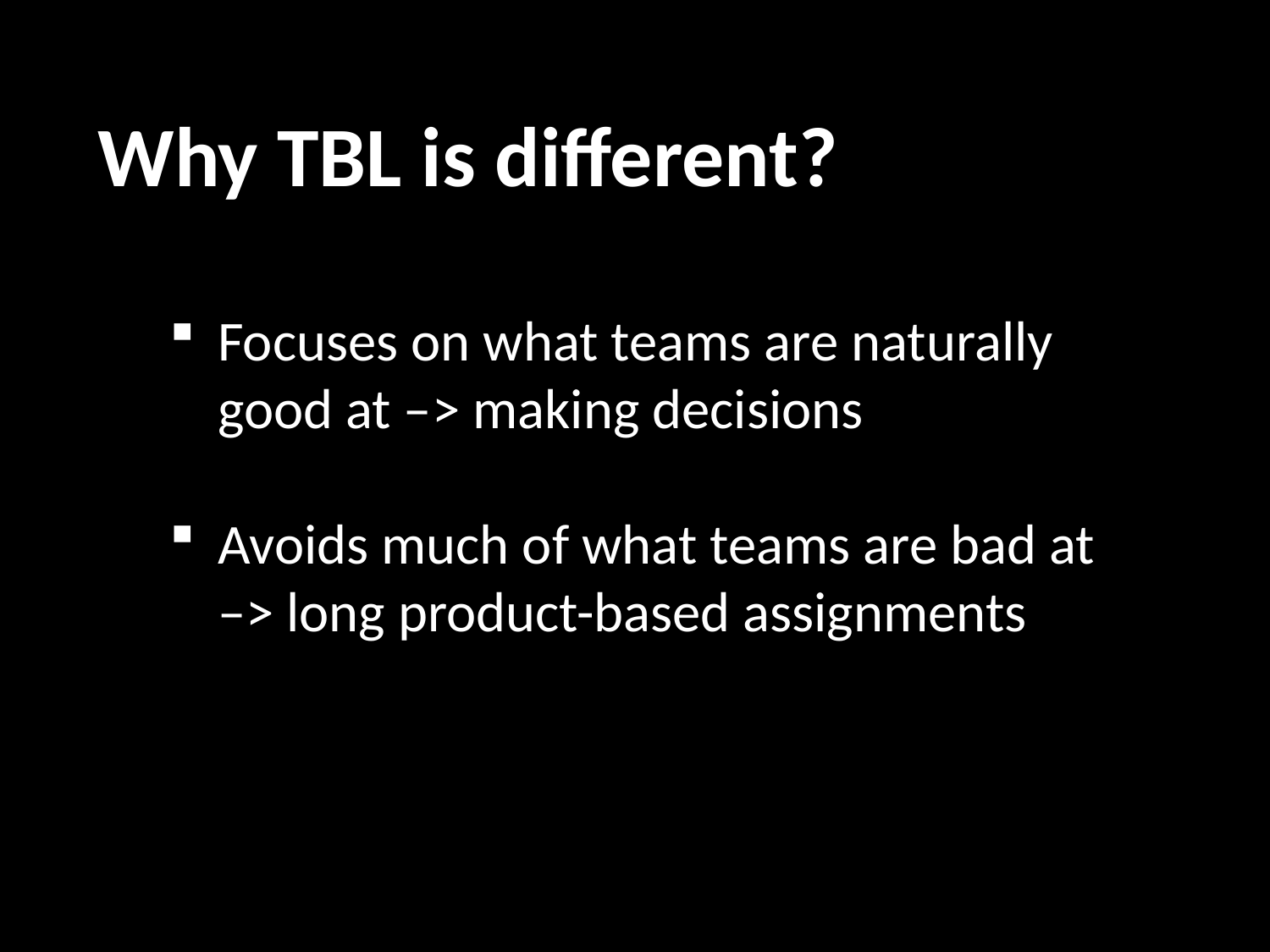

Why TBL is different?
Focuses on what teams are naturally good at –> making decisions
Avoids much of what teams are bad at –> long product-based assignments